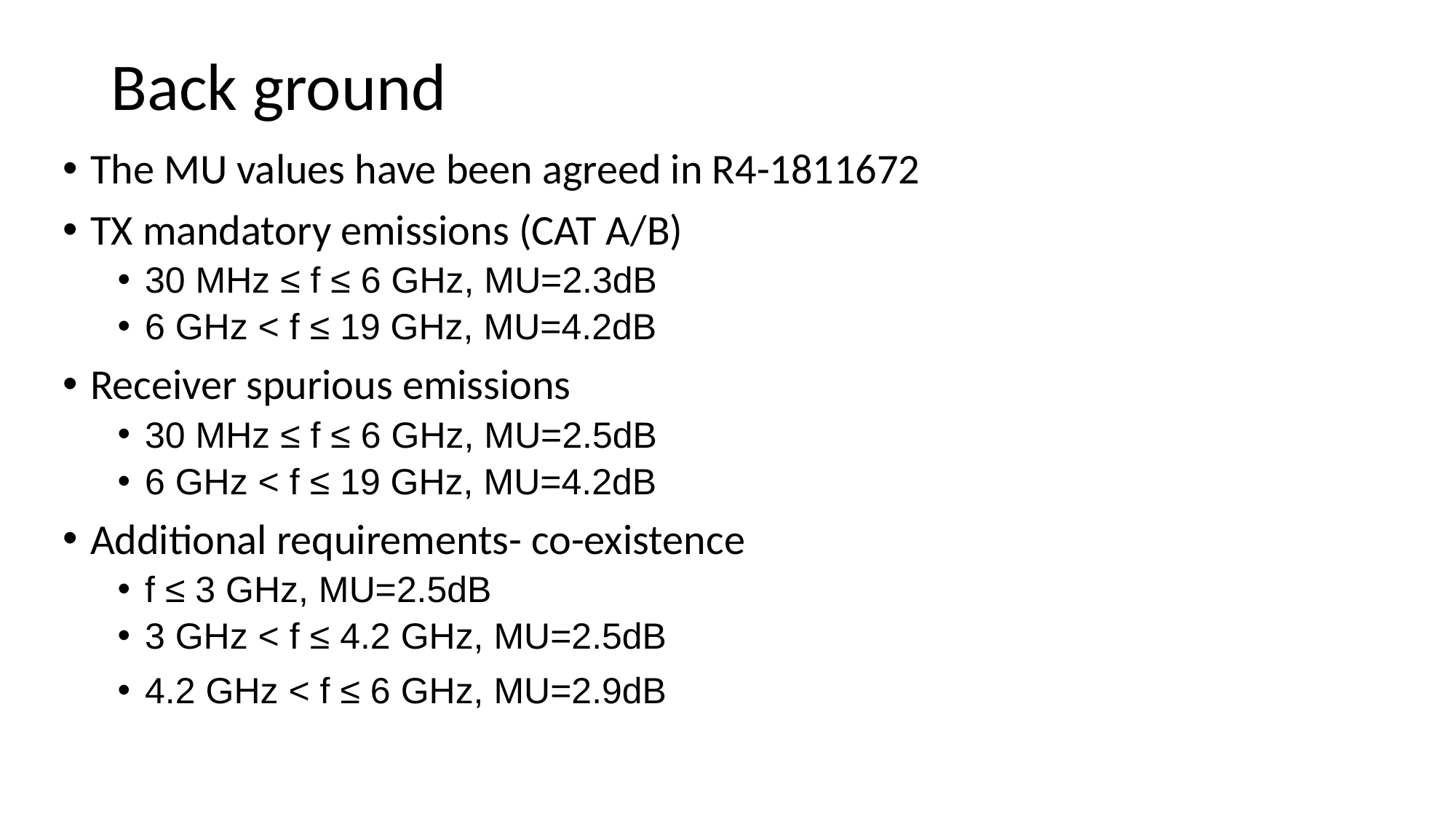

# Back ground
The MU values have been agreed in R4-1811672
TX mandatory emissions (CAT A/B)
30 MHz ≤ f ≤ 6 GHz, MU=2.3dB
6 GHz < f ≤ 19 GHz, MU=4.2dB
Receiver spurious emissions
30 MHz ≤ f ≤ 6 GHz, MU=2.5dB
6 GHz < f ≤ 19 GHz, MU=4.2dB
Additional requirements- co-existence
f ≤ 3 GHz, MU=2.5dB
3 GHz < f ≤ 4.2 GHz, MU=2.5dB
4.2 GHz < f ≤ 6 GHz, MU=2.9dB